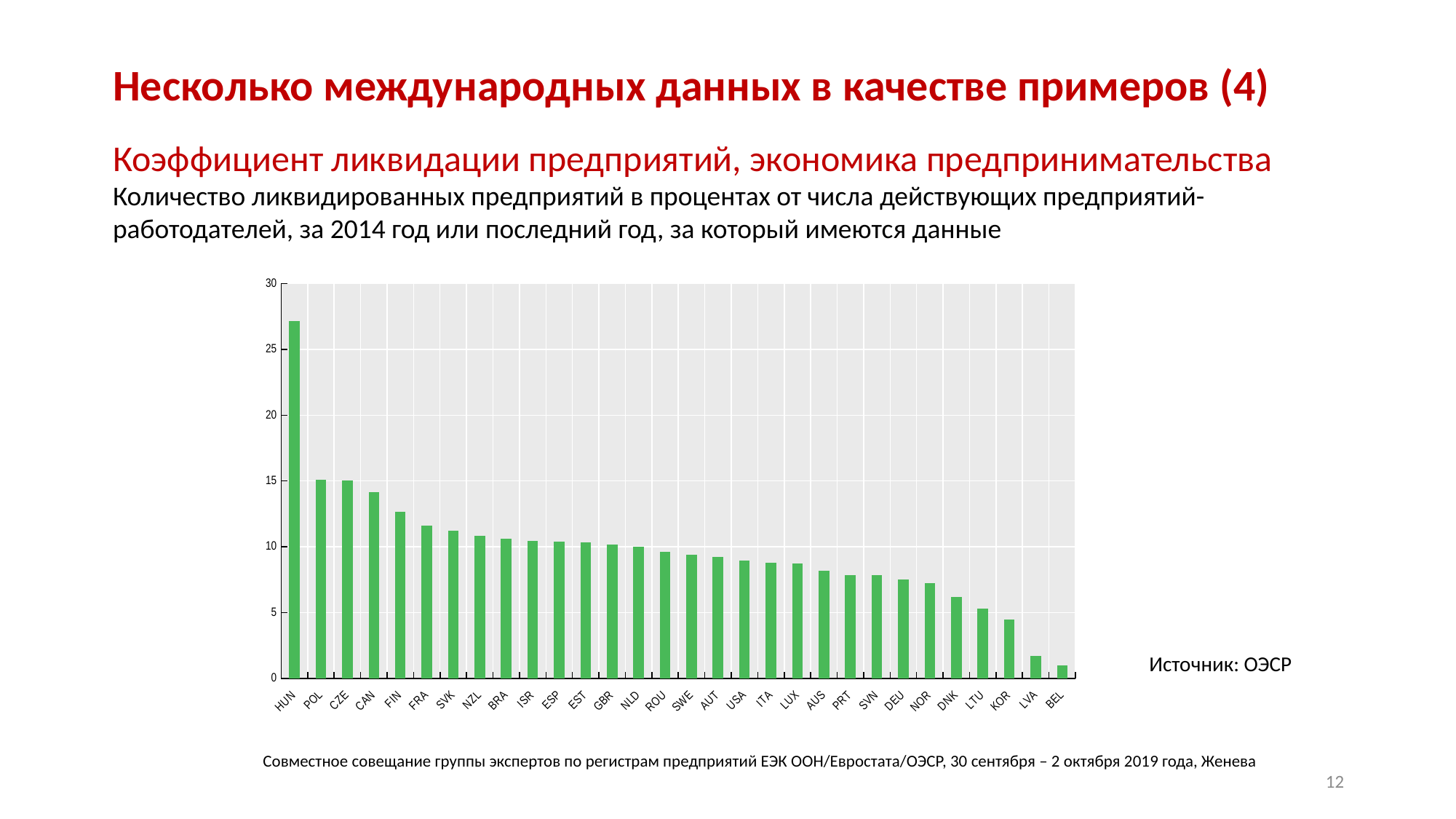

Несколько международных данных в качестве примеров (4)
Коэффициент ликвидации предприятий, экономика предпринимательства
Количество ликвидированных предприятий в процентах от числа действующих предприятий-работодателей, за 2014 год или последний год, за который имеются данные

### Chart

| Category | Employer enterprises |
|---|---|
| HUN | 27.1703815460205 |
| POL | 15.107494354248 |
| CZE | 15.0616750717163 |
| CAN | 14.1775884628296 |
| FIN | 12.6645460128784 |
| FRA | 11.5949354171753 |
| SVK | 11.2313871383667 |
| NZL | 10.8531999588013 |
| BRA | 10.6238927841187 |
| ISR | 10.4665822982788 |
| ESP | 10.4103441238403 |
| EST | 10.3151149749756 |
| GBR | 10.1467905044556 |
| NLD | 9.99882888793945 |
| ROU | 9.6211109161377 |
| SWE | 9.37564754486084 |
| AUT | 9.22145652770996 |
| USA | 8.96028327941895 |
| ITA | 8.75902366638184 |
| LUX | 8.71060466766357 |
| AUS | 8.16682624816895 |
| PRT | 7.86805963516235 |
| SVN | 7.8605489730835 |
| DEU | 7.51183032989502 |
| NOR | 7.22947645187378 |
| DNK | 6.19622230529785 |
| LTU | 5.27848672866821 |
| KOR | 4.49811928280628 |
| LVA | 1.69983339309692 |
| BEL | 1.01348412036896 |
Источник: ОЭСР
Совместное совещание группы экспертов по регистрам предприятий ЕЭК ООН/Евростата/ОЭСР, 30 сентября – 2 октября 2019 года, Женева
12